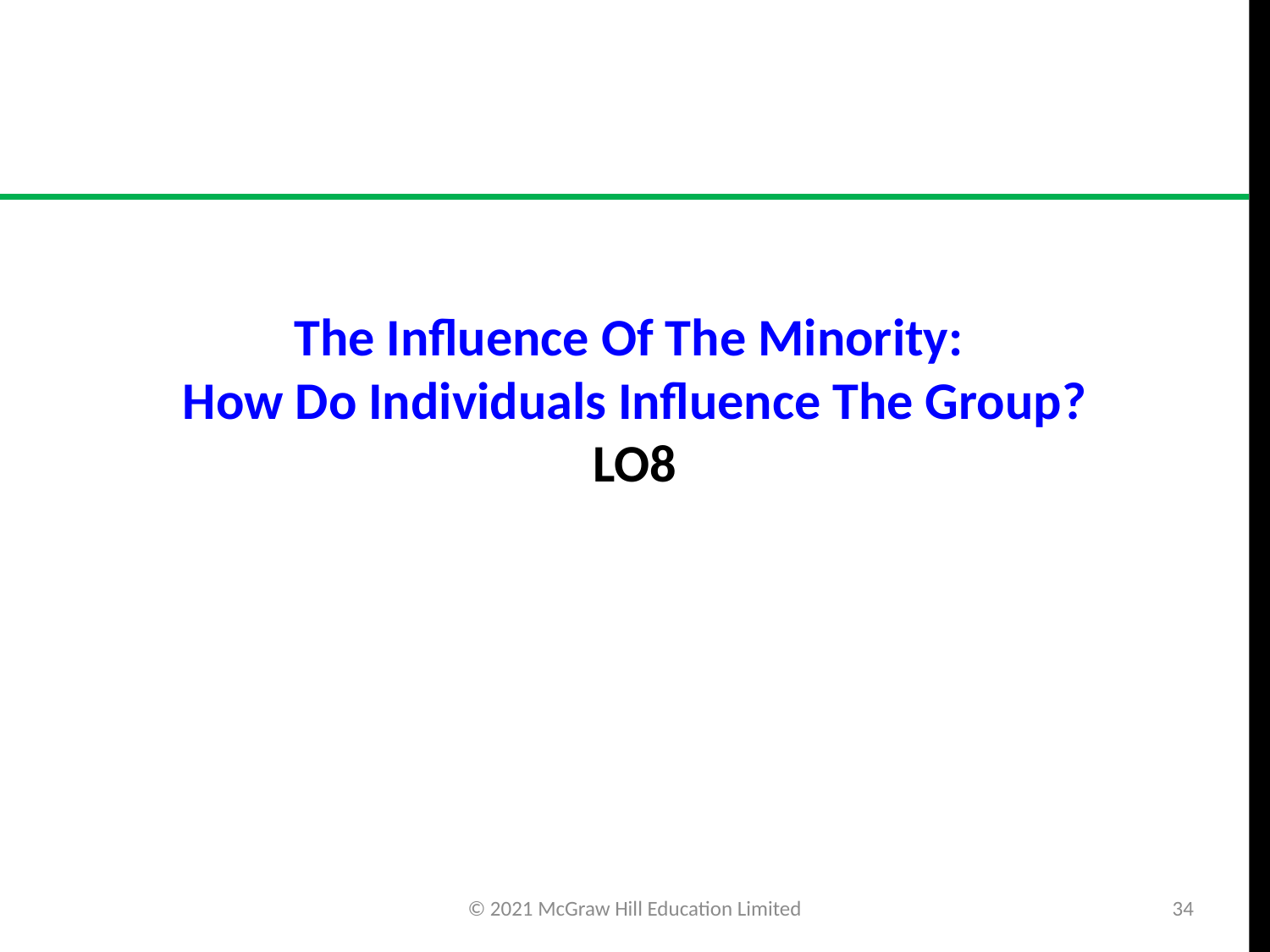

# The Influence Of The Minority: How Do Individuals Influence The Group? LO8

© 2021 McGraw Hill Education Limited
34